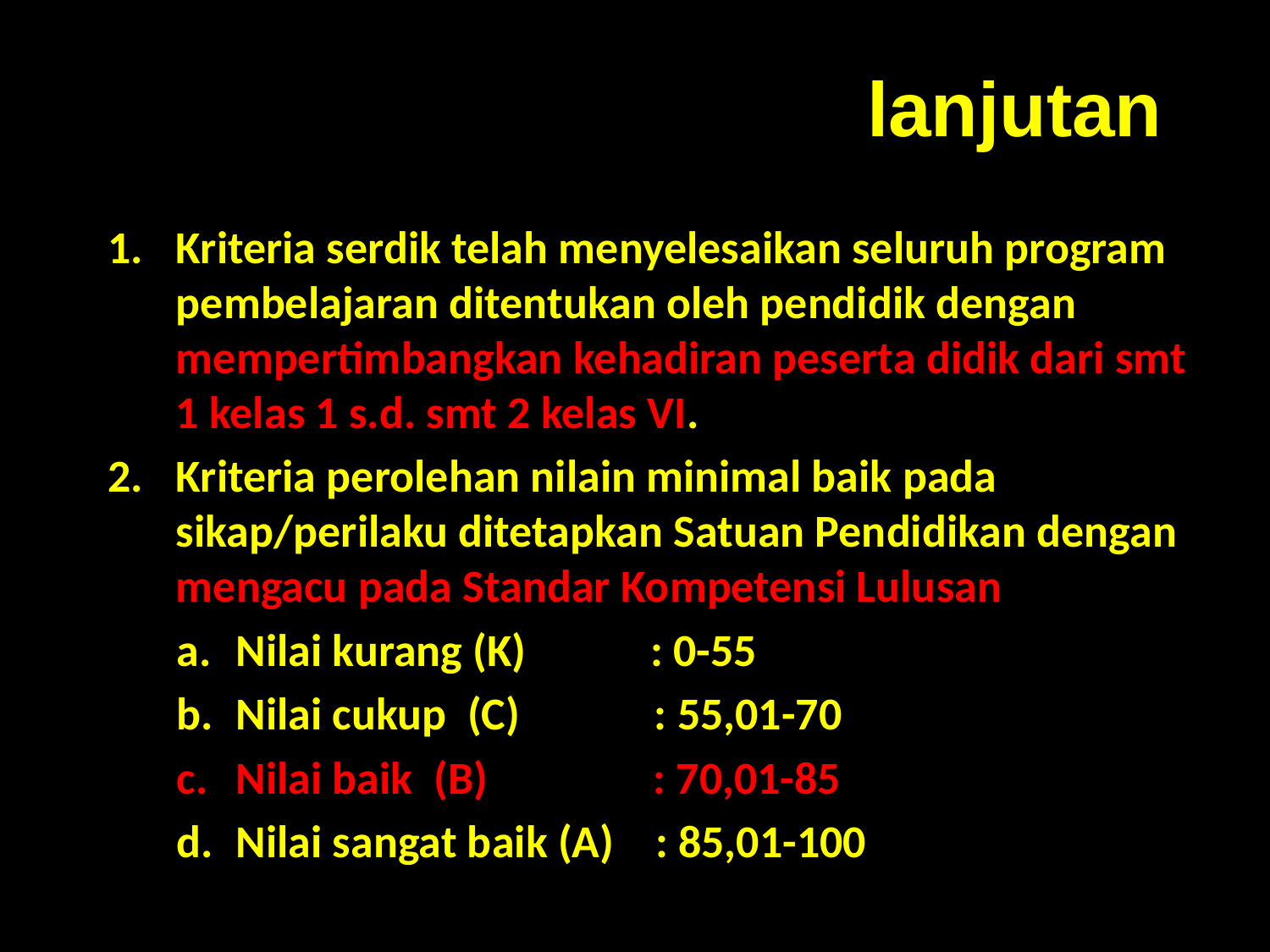

# lanjutan
Kriteria serdik telah menyelesaikan seluruh program pembelajaran ditentukan oleh pendidik dengan mempertimbangkan kehadiran peserta didik dari smt 1 kelas 1 s.d. smt 2 kelas VI.
Kriteria perolehan nilain minimal baik pada sikap/perilaku ditetapkan Satuan Pendidikan dengan mengacu pada Standar Kompetensi Lulusan
Nilai kurang (K)            : 0-55
Nilai cukup  (C)             : 55,01-70
Nilai baik  (B)                : 70,01-85
Nilai sangat baik (A)    : 85,01-100